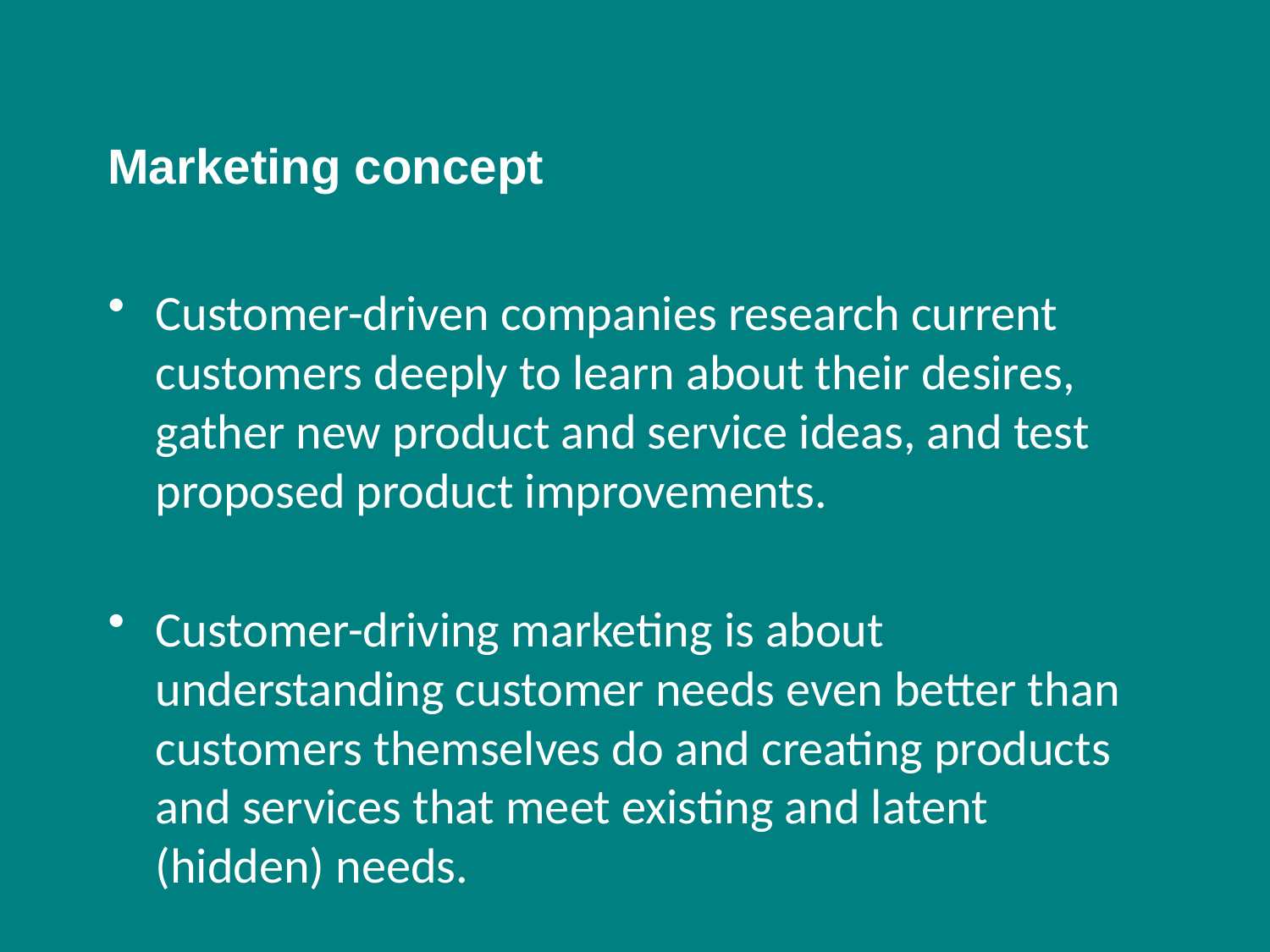

# Marketing concept

Customer-driven companies research current customers deeply to learn about their desires, gather new product and service ideas, and test proposed product improvements.

Customer-driving marketing is about understanding customer needs even better than customers themselves do and creating products and services that meet existing and latent (hidden) needs.